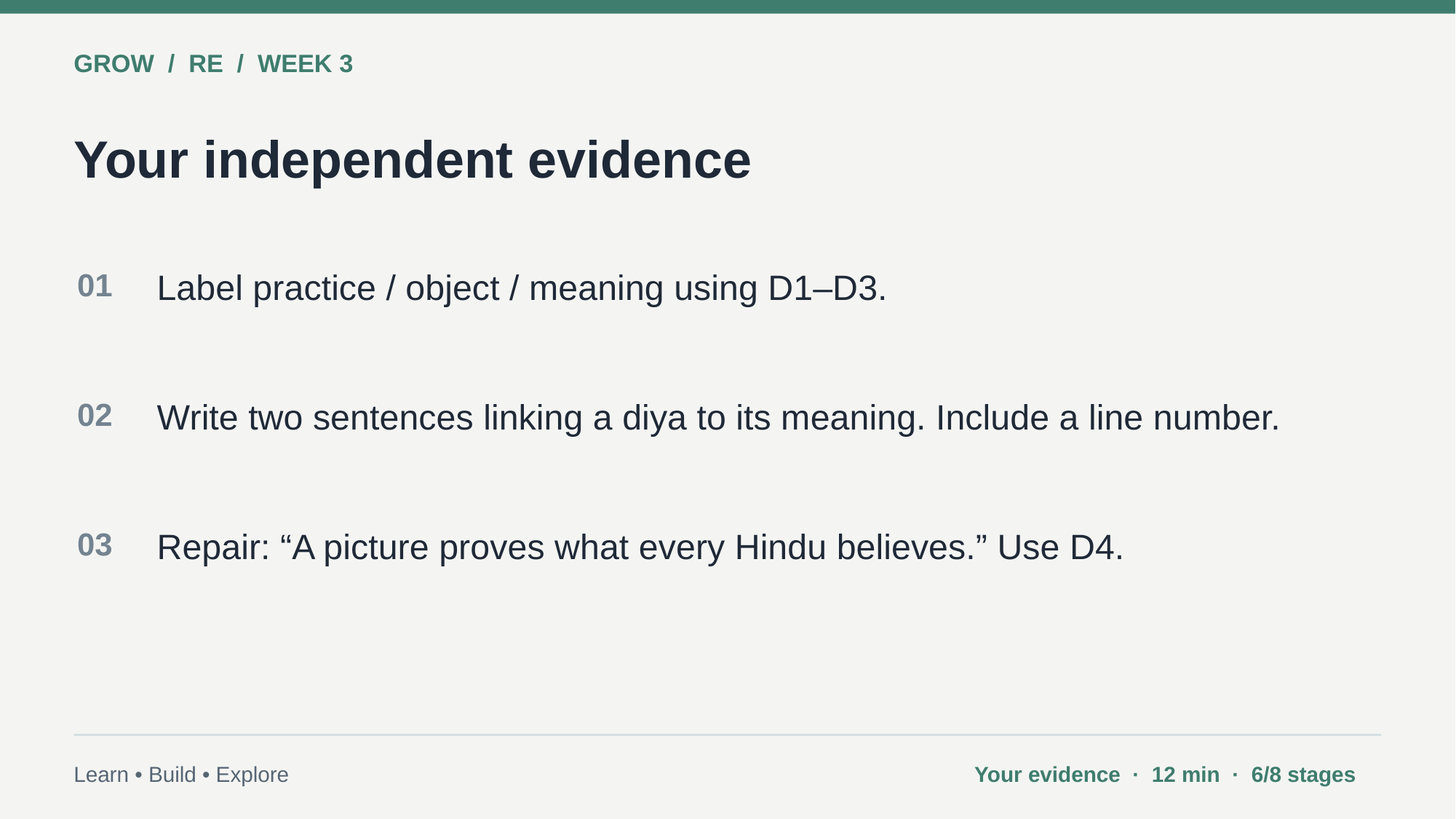

GROW  /  RE  /  WEEK 3
Your independent evidence
01
Label practice / object / meaning using D1–D3.
02
Write two sentences linking a diya to its meaning. Include a line number.
03
Repair: “A picture proves what every Hindu believes.” Use D4.

Learn • Build • Explore
Your evidence  ·  12 min  ·  6/8 stages